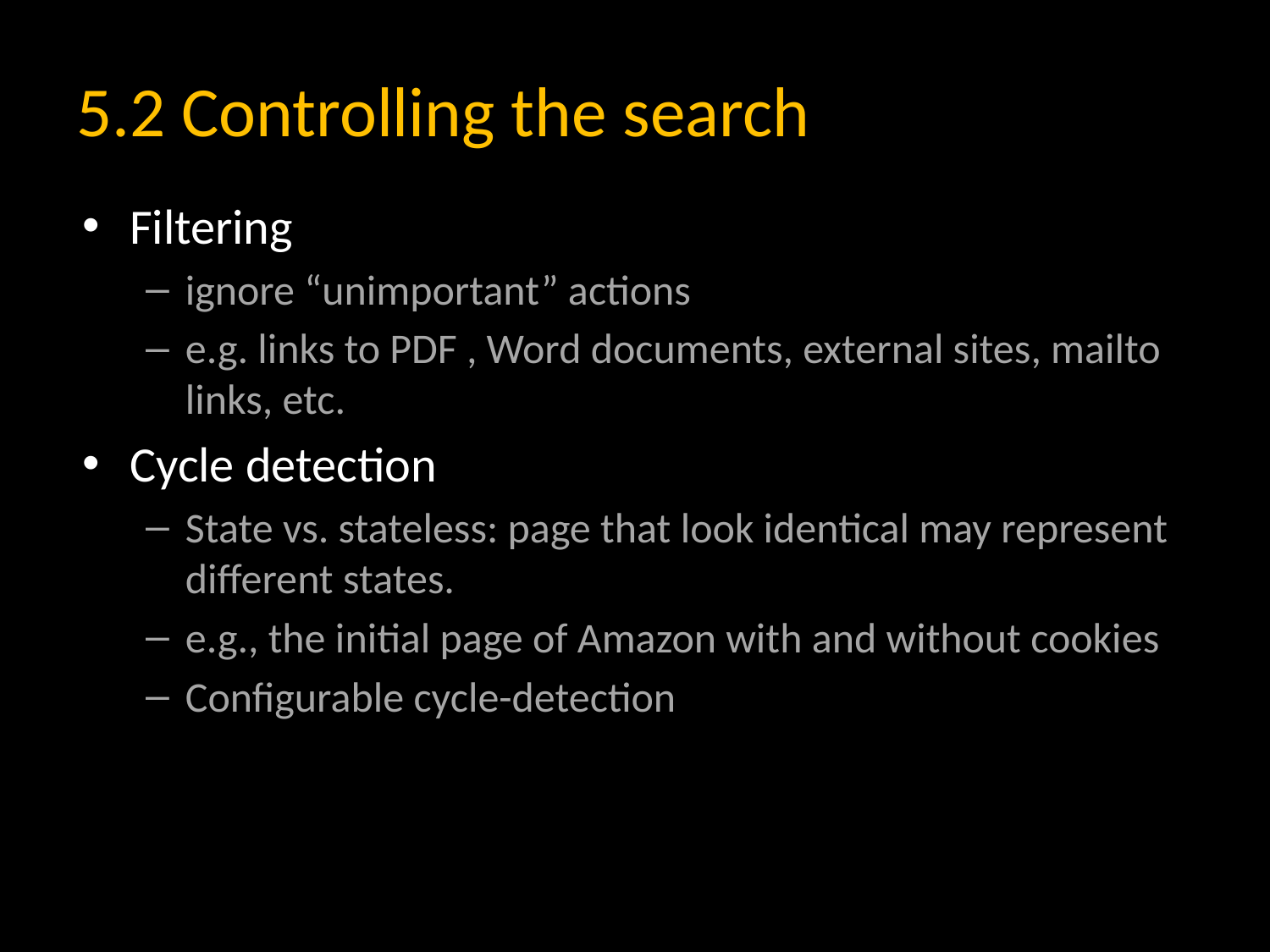

# 5.2 Controlling the search
Filtering
ignore “unimportant” actions
e.g. links to PDF , Word documents, external sites, mailto links, etc.
Cycle detection
State vs. stateless: page that look identical may represent different states.
e.g., the initial page of Amazon with and without cookies
Configurable cycle-detection